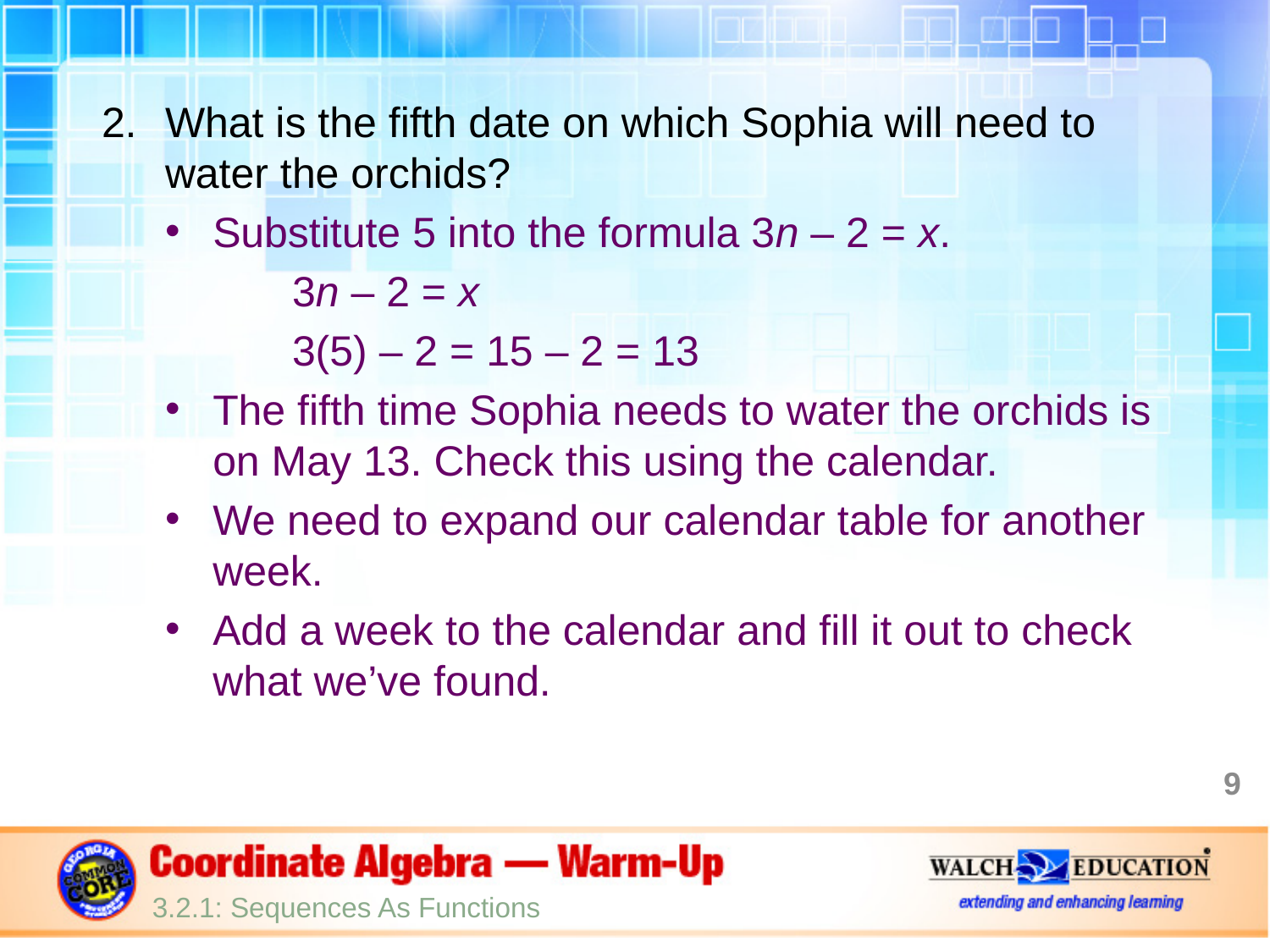

What is the fifth date on which Sophia will need to water the orchids?
Substitute 5 into the formula 3n – 2 = x.
3n – 2 = x
3(5) – 2 = 15 – 2 = 13
The fifth time Sophia needs to water the orchids is on May 13. Check this using the calendar.
We need to expand our calendar table for another week.
Add a week to the calendar and fill it out to check what we’ve found.

9
3.2.1: Sequences As Functions